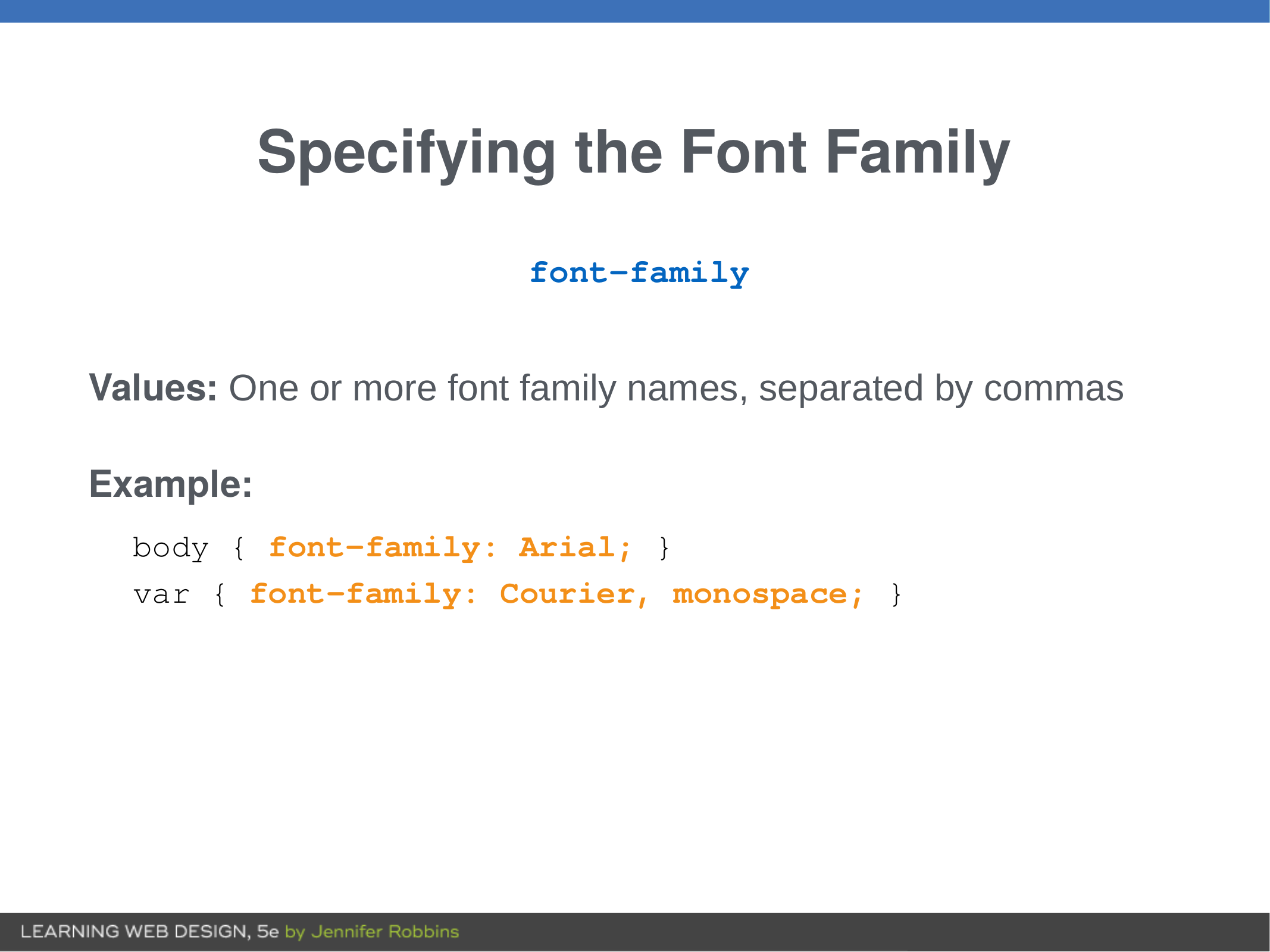

# Specifying the Font Family
font-family
Values: One or more font family names, separated by commas
Example:
body { font-family: Arial; }
var { font-family: Courier, monospace; }